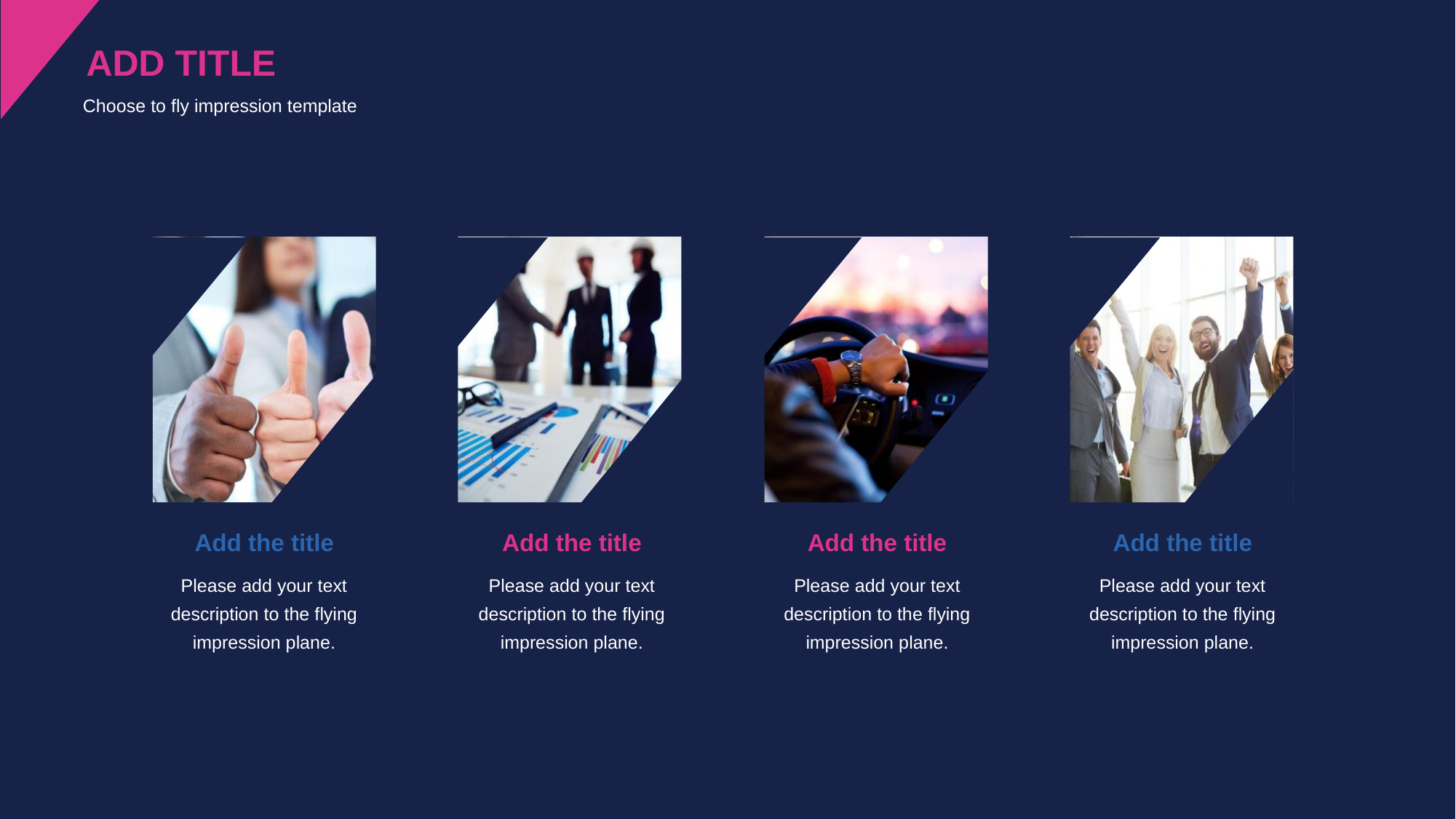

ADD TITLE
Choose to fly impression template

Add the title
Add the title
Add the title
Add the title
Please add your text description to the flying impression plane.
Please add your text description to the flying impression plane.
Please add your text description to the flying impression plane.
Please add your text description to the flying impression plane.